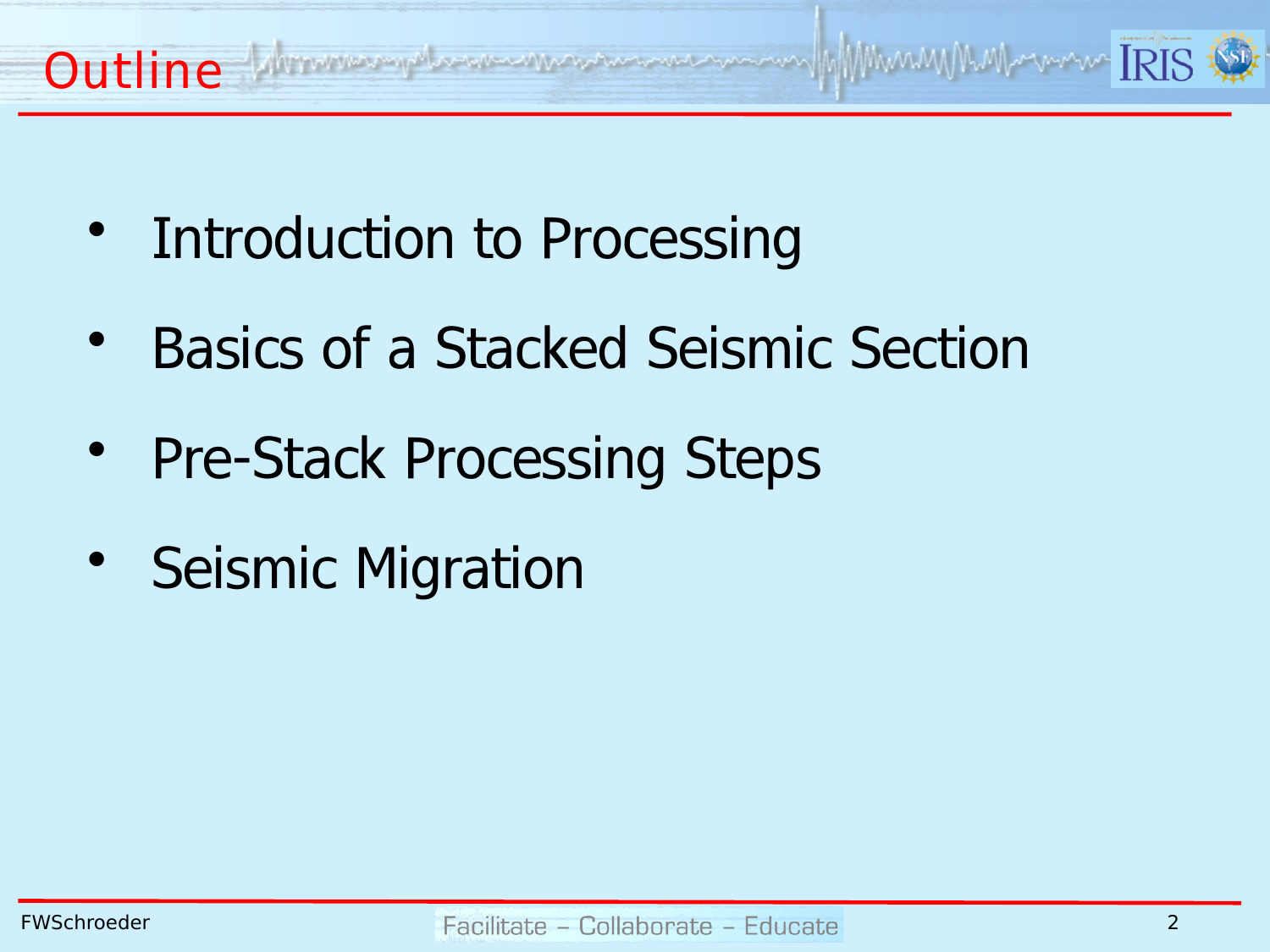

# Outline
Introduction to Processing
Basics of a Stacked Seismic Section
Pre-Stack Processing Steps
Seismic Migration